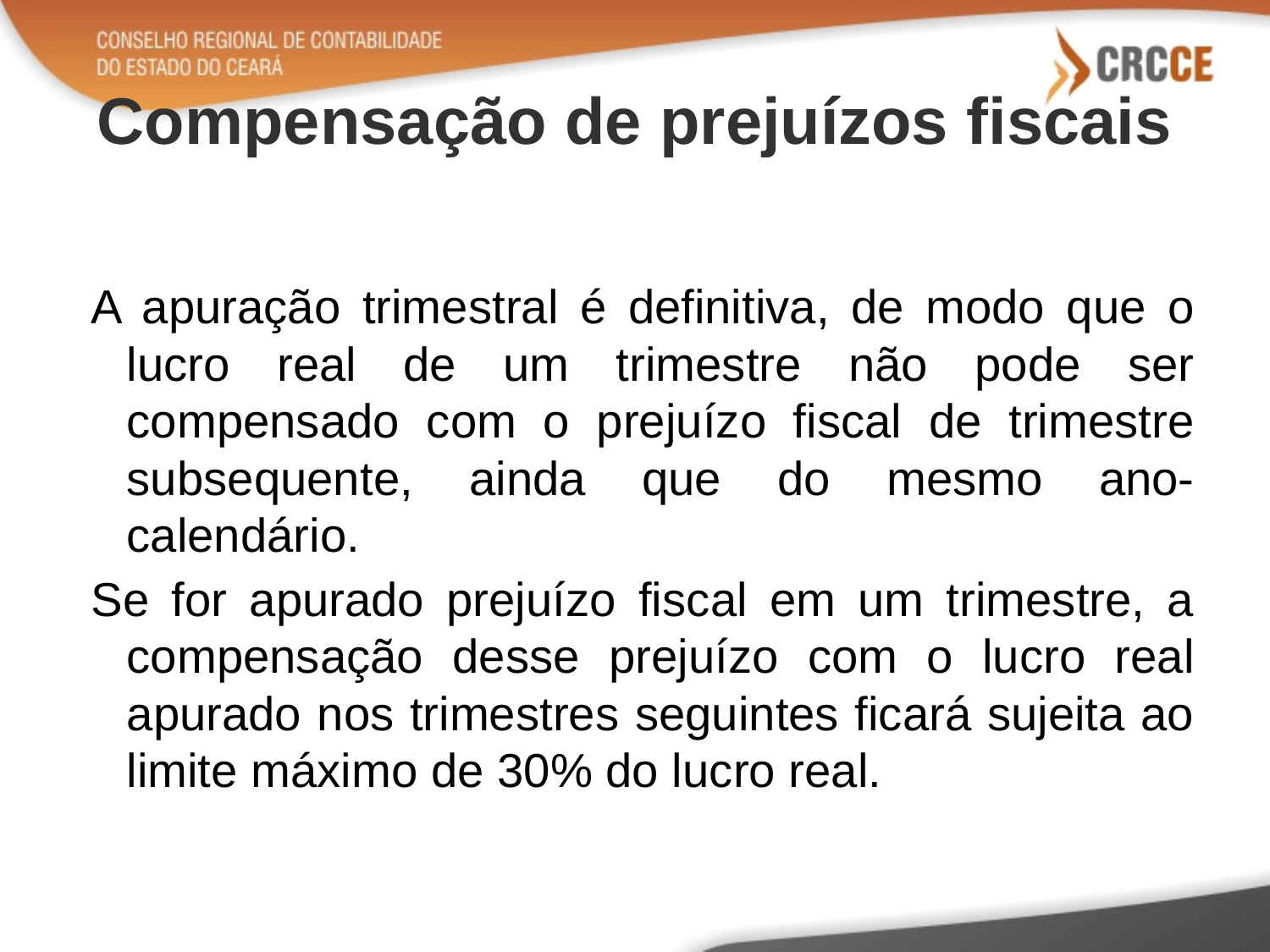

# Compensação de prejuízos fiscais

A apuração trimestral é definitiva, de modo que o lucro real de um trimestre não pode ser compensado com o prejuízo fiscal de trimestre subsequente, ainda que do mesmo ano-calendário.
Se for apurado prejuízo fiscal em um trimestre, a compensação desse prejuízo com o lucro real apurado nos trimestres seguintes ficará sujeita ao limite máximo de 30% do lucro real.